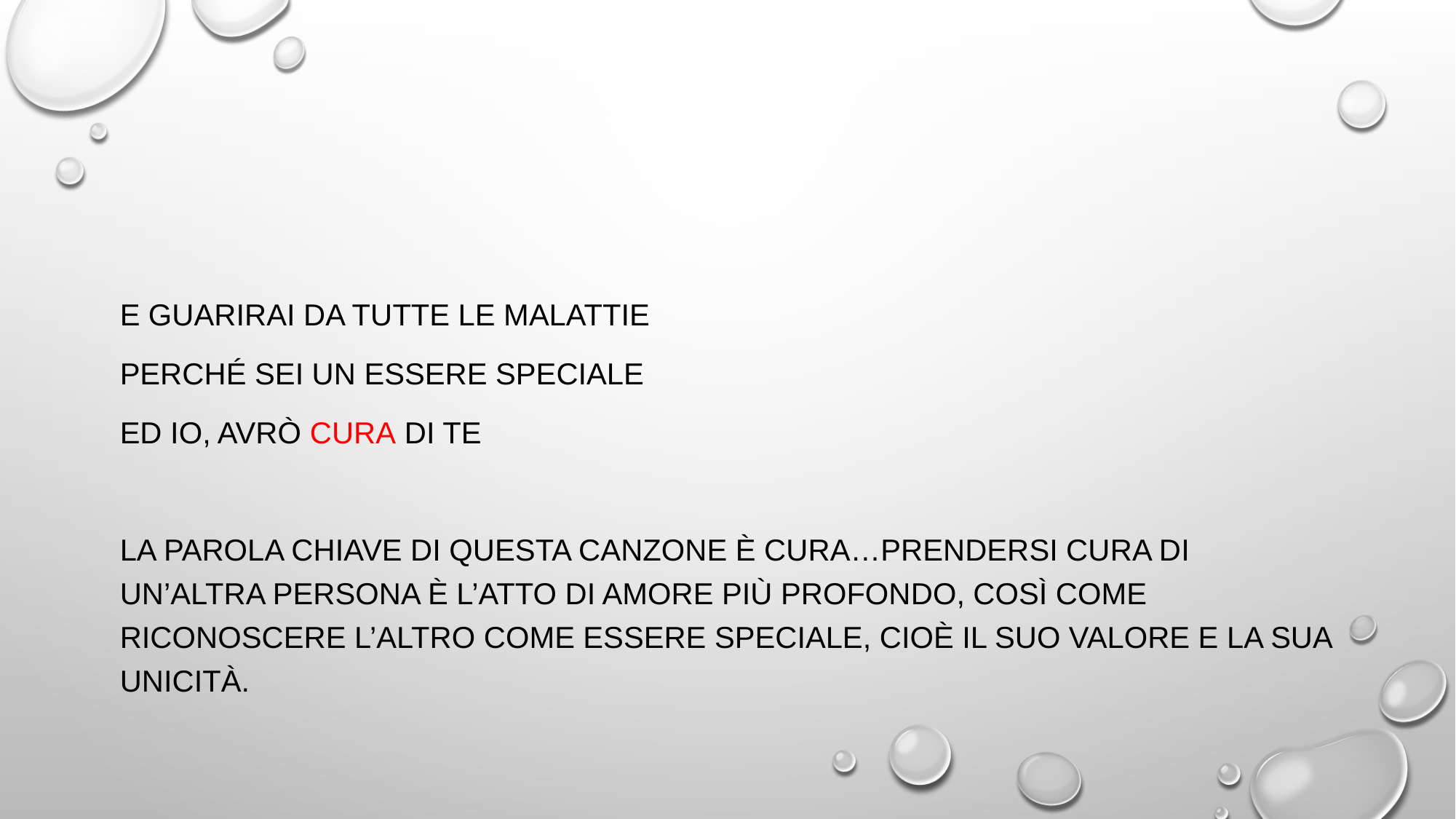

E guarirai da tutte le malattie
Perché sei un essere speciale
Ed io, avrò cura di te

La parola chiave di questa canzone è CURA…prendersi cura di un’altra persona è l’atto di amore più profondo, così come riconoscere l’altro come essere speciale, cioè il suo valore e la sua unicità.